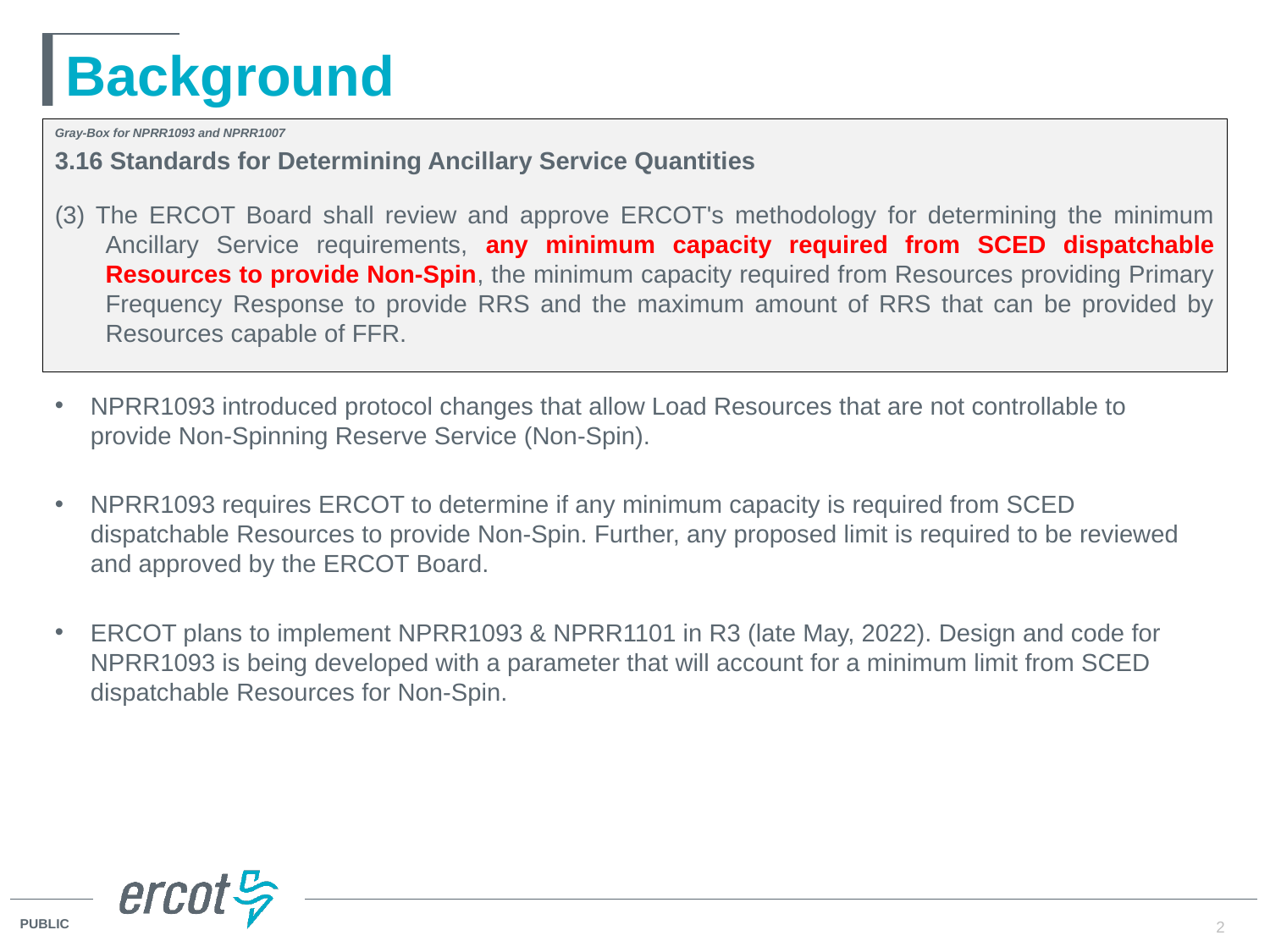

# Background

NPRR1093 introduced protocol changes that allow Load Resources that are not controllable to provide Non-Spinning Reserve Service (Non-Spin).

NPRR1093 requires ERCOT to determine if any minimum capacity is required from SCED dispatchable Resources to provide Non-Spin. Further, any proposed limit is required to be reviewed and approved by the ERCOT Board.

ERCOT plans to implement NPRR1093 & NPRR1101 in R3 (late May, 2022). Design and code for NPRR1093 is being developed with a parameter that will account for a minimum limit from SCED dispatchable Resources for Non-Spin.
Gray-Box for NPRR1093 and NPRR1007
3.16 Standards for Determining Ancillary Service Quantities

(3) The ERCOT Board shall review and approve ERCOT's methodology for determining the minimum Ancillary Service requirements, any minimum capacity required from SCED dispatchable Resources to provide Non-Spin, the minimum capacity required from Resources providing Primary Frequency Response to provide RRS and the maximum amount of RRS that can be provided by Resources capable of FFR.
2